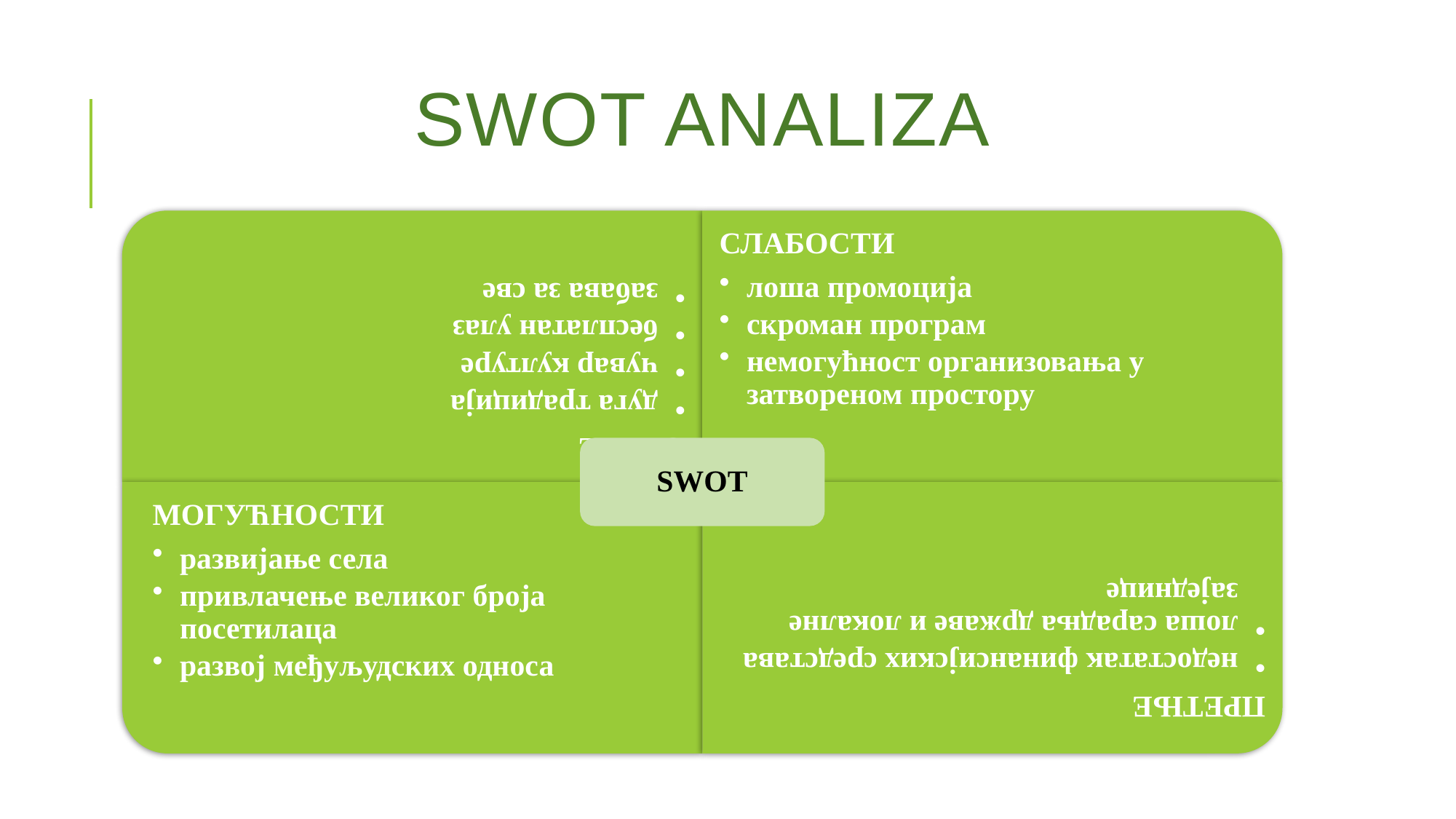

# SWOT ANALIZA
СНАГЕ
дуга традиција
чувар културе
бесплатан улаз
забава за све
СЛАБОСТИ
лоша промоција
скроман програм
немогућност организовања у затвореном простору
МОГУЋНОСТИ
развијање села
привлачење великог броја посетилаца
развој међуљудских односа
ПРЕТЊЕ
недостатак финансијских средстава
лоша сарадња државе и локалне заједнице
SWOT